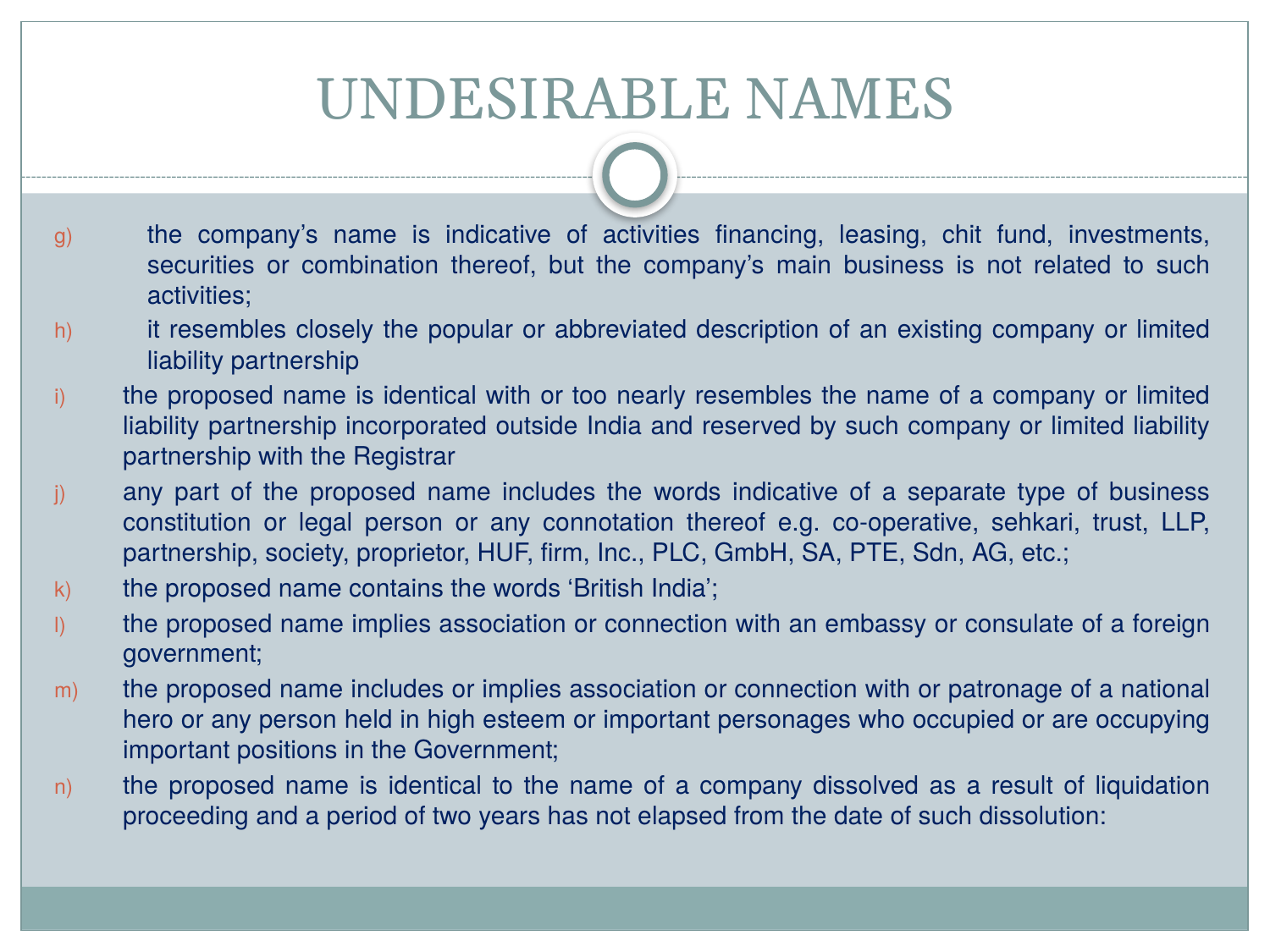

# UNDESIRABLE NAMES
the company’s name is indicative of activities financing, leasing, chit fund, investments, securities or combination thereof, but the company’s main business is not related to such activities;
it resembles closely the popular or abbreviated description of an existing company or limited liability partnership
the proposed name is identical with or too nearly resembles the name of a company or limited liability partnership incorporated outside India and reserved by such company or limited liability partnership with the Registrar
any part of the proposed name includes the words indicative of a separate type of business constitution or legal person or any connotation thereof e.g. co-operative, sehkari, trust, LLP, partnership, society, proprietor, HUF, firm, Inc., PLC, GmbH, SA, PTE, Sdn, AG, etc.;
the proposed name contains the words ‘British India’;
the proposed name implies association or connection with an embassy or consulate of a foreign government;
the proposed name includes or implies association or connection with or patronage of a national hero or any person held in high esteem or important personages who occupied or are occupying important positions in the Government;
the proposed name is identical to the name of a company dissolved as a result of liquidation proceeding and a period of two years has not elapsed from the date of such dissolution: